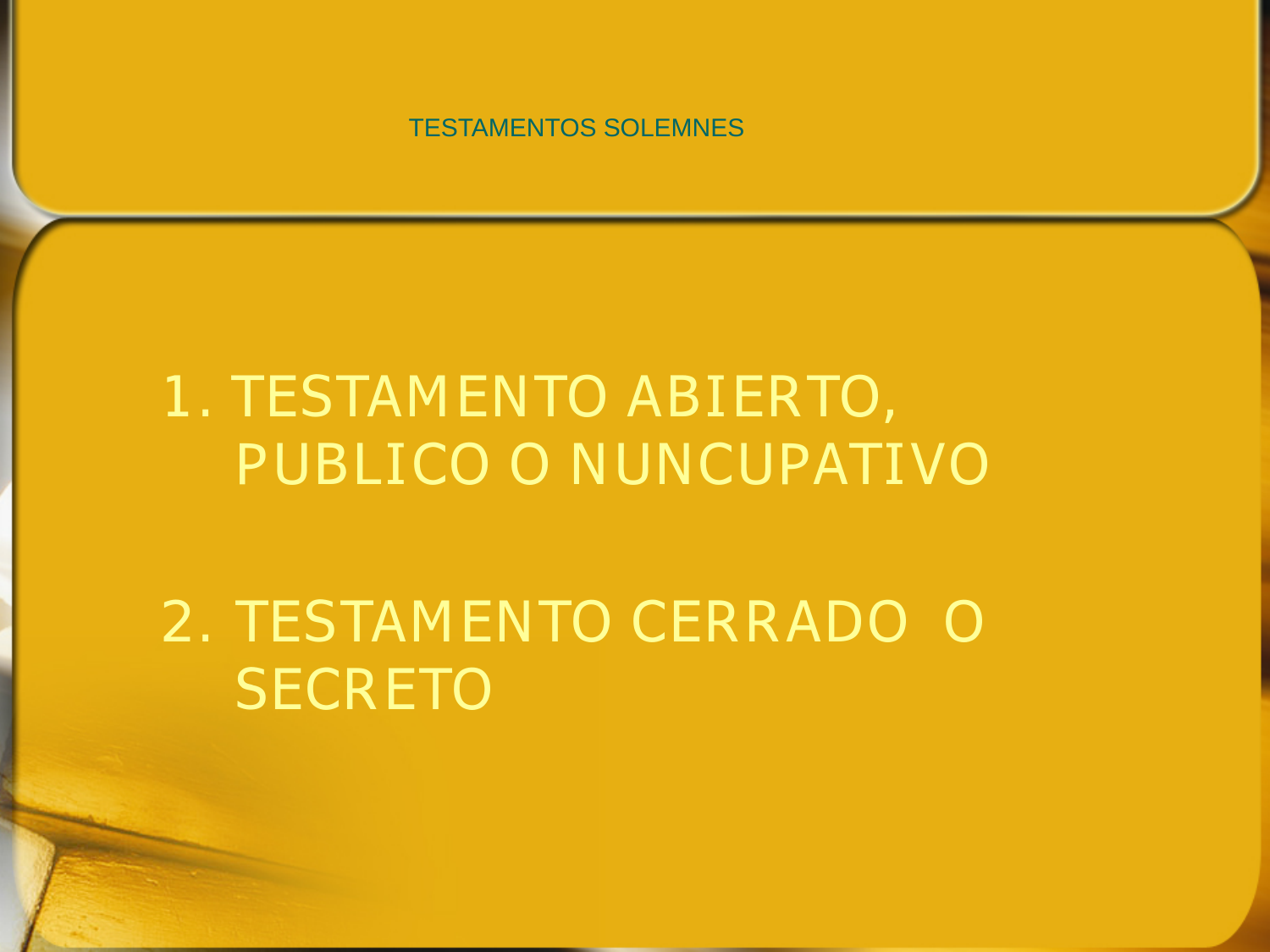

# TESTAMENTOS SOLEMNES

1. TESTAMENTO ABIERTO, 	PUBLICO O NUNCUPATIVO

2.	TESTAMENTO CERRADO  O  SECRETO